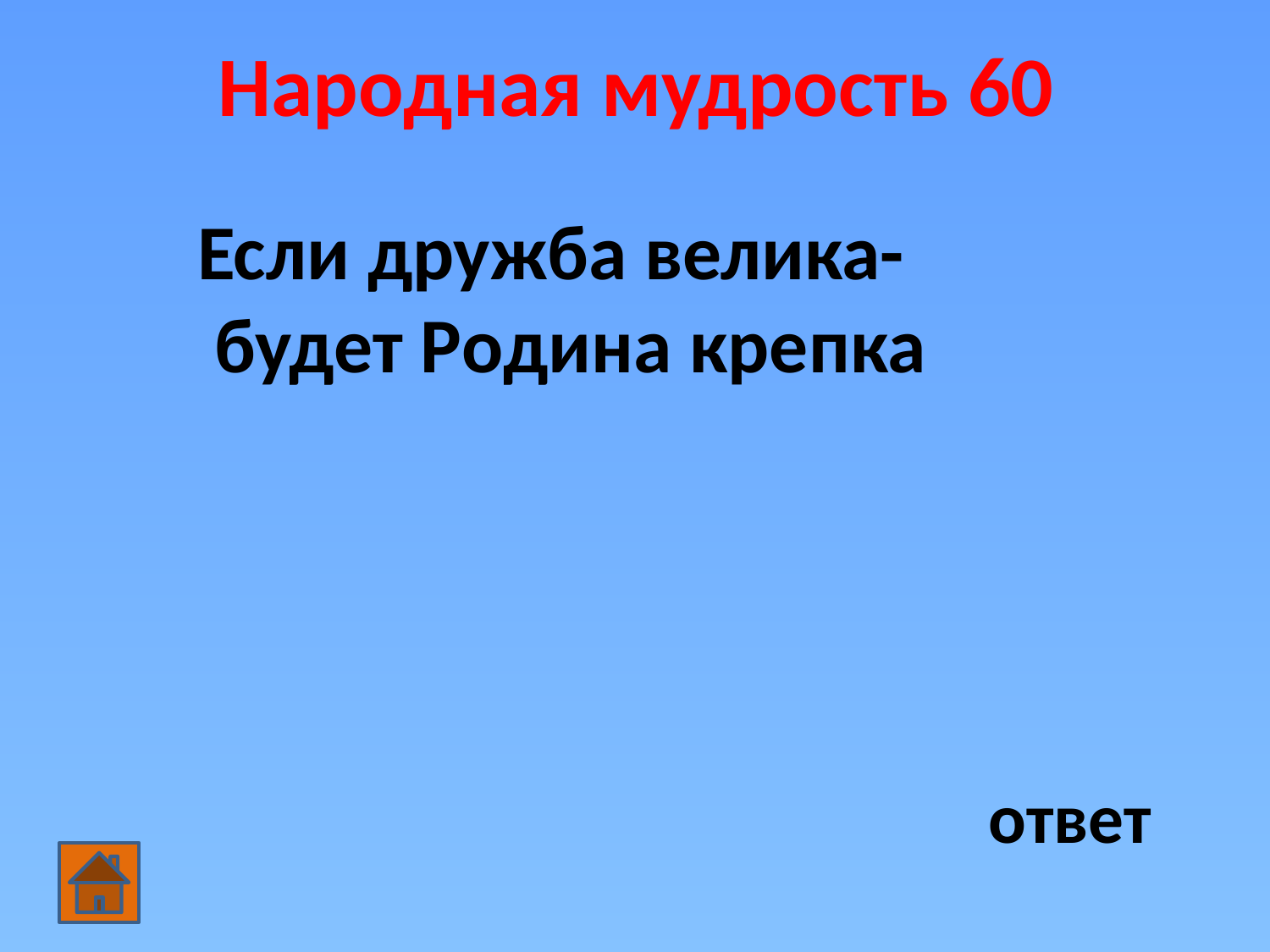

Народная мудрость 60
Если дружба велика-
 будет Родина крепка
ответ